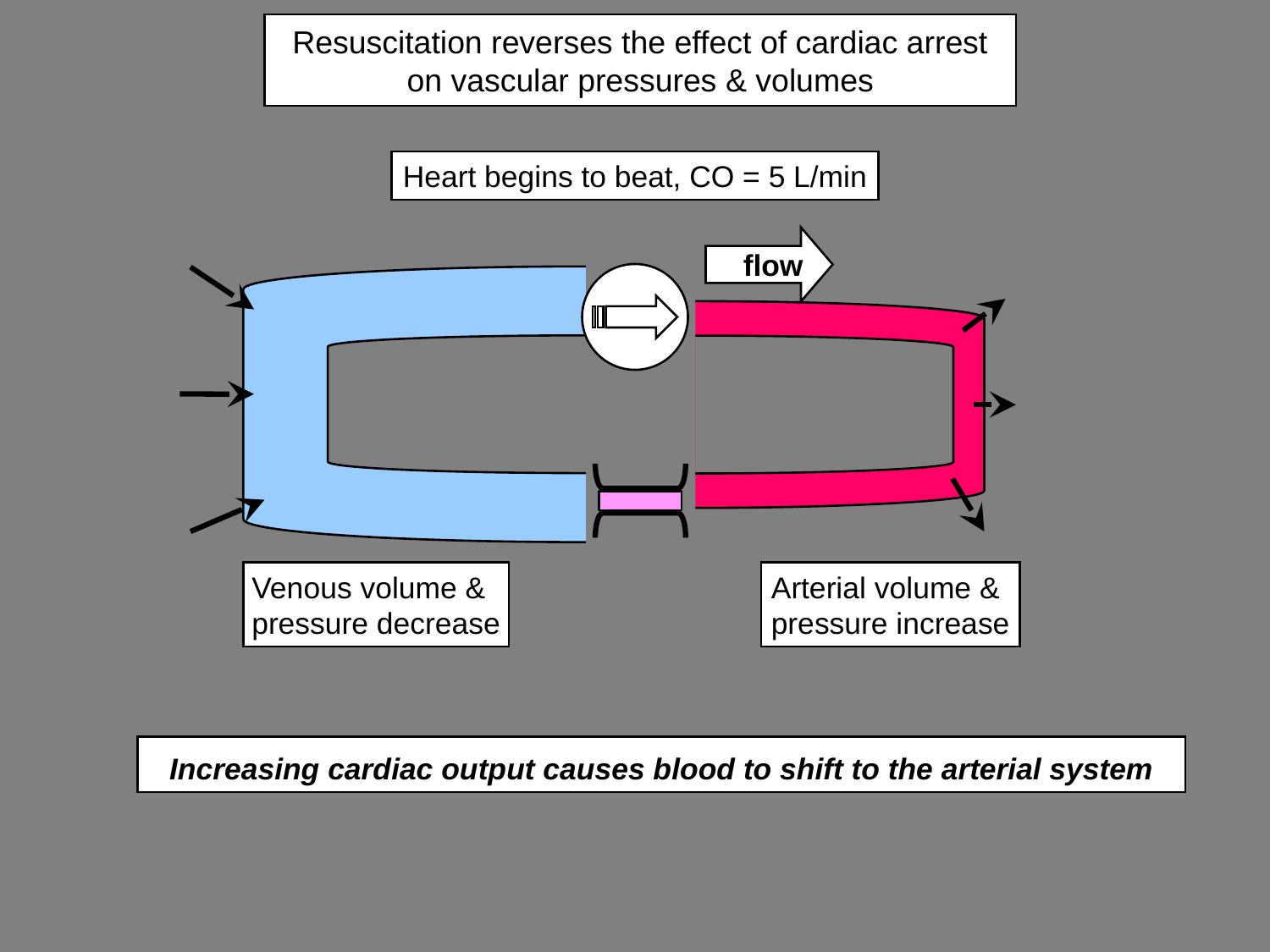

# Resuscitation reverses the effect of cardiac arrest on vascular pressures & volumes
Heart begins to beat, CO = 5 L/min

flow

Venous volume & pressure decrease
Arterial volume & pressure increase
Increasing cardiac output causes blood to shift to the arterial system